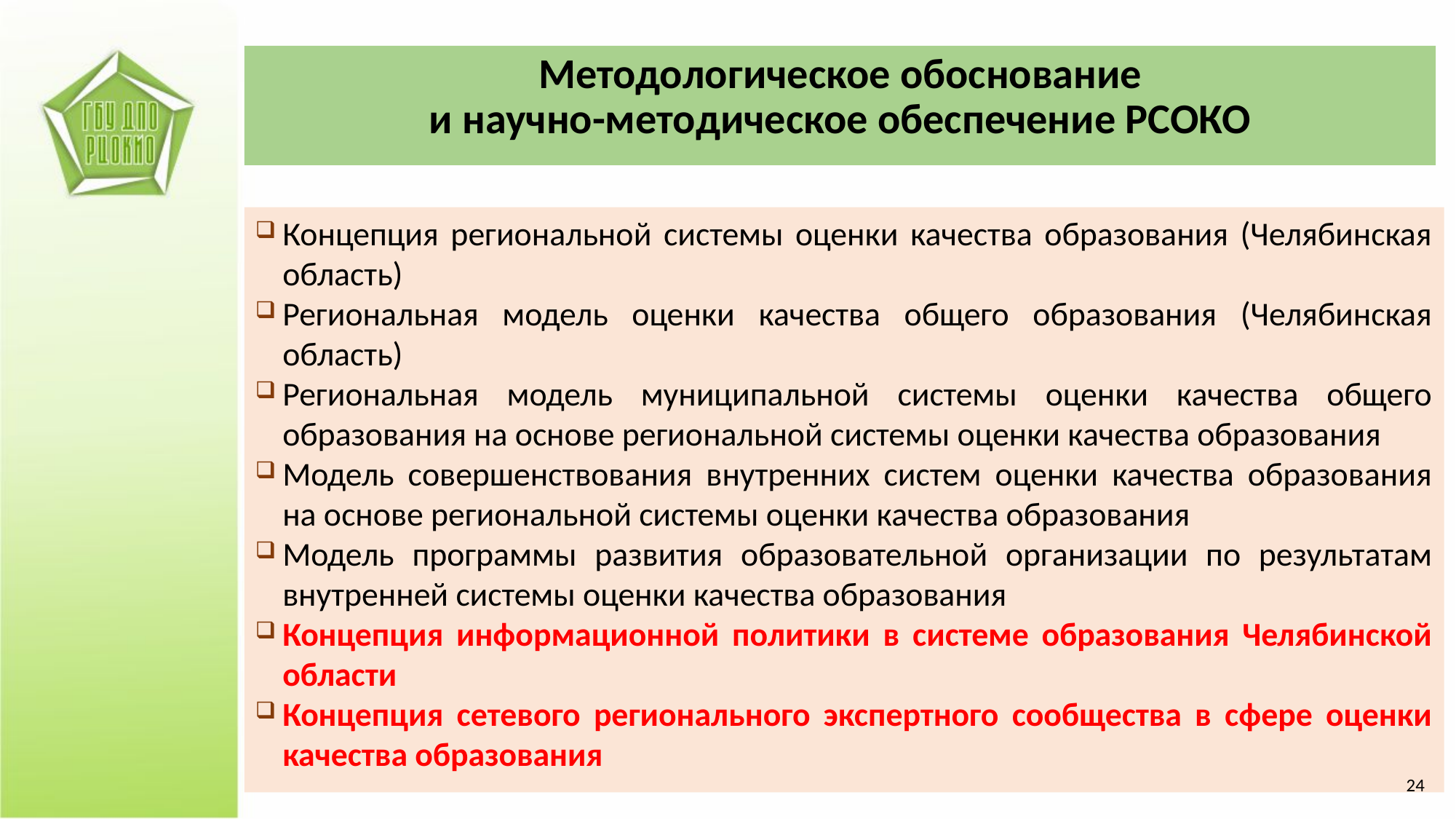

Методологическое обоснование
и научно-методическое обеспечение РСОКО
Концепция региональной системы оценки качества образования (Челябинская область)
Региональная модель оценки качества общего образования (Челябинская область)
Региональная модель муниципальной системы оценки качества общего образования на основе региональной системы оценки качества образования
Модель совершенствования внутренних систем оценки качества образования на основе региональной системы оценки качества образования
Модель программы развития образовательной организации по результатам внутренней системы оценки качества образования
Концепция информационной политики в системе образования Челябинской области
Концепция сетевого регионального экспертного сообщества в сфере оценки качества образования
24